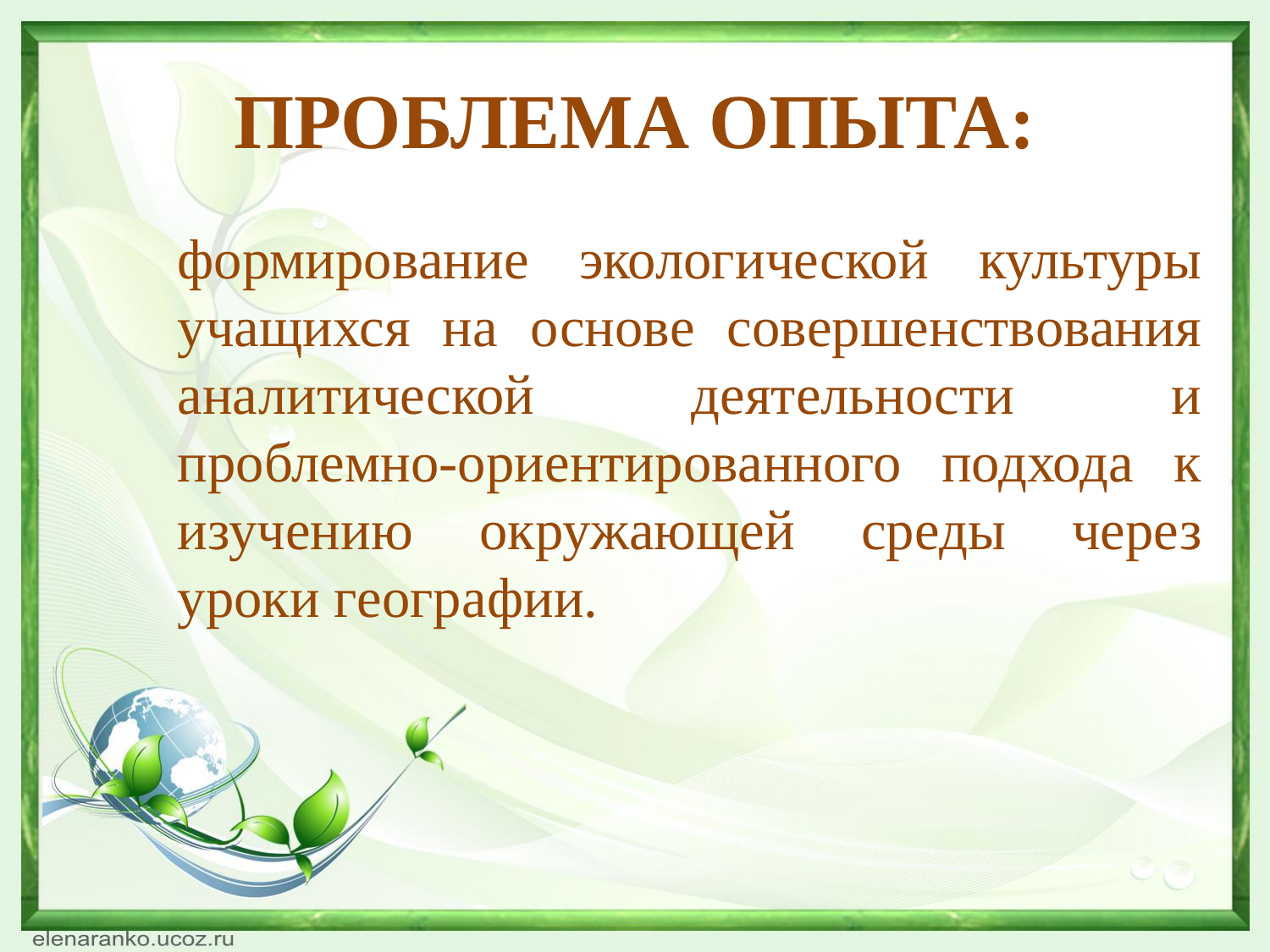

# ПРОБЛЕМА ОПЫТА:
формирование экологической культуры учащихся на основе совершенствования аналитической деятельности и проблемно-ориентированного подхода к изучению окружающей среды через уроки географии.